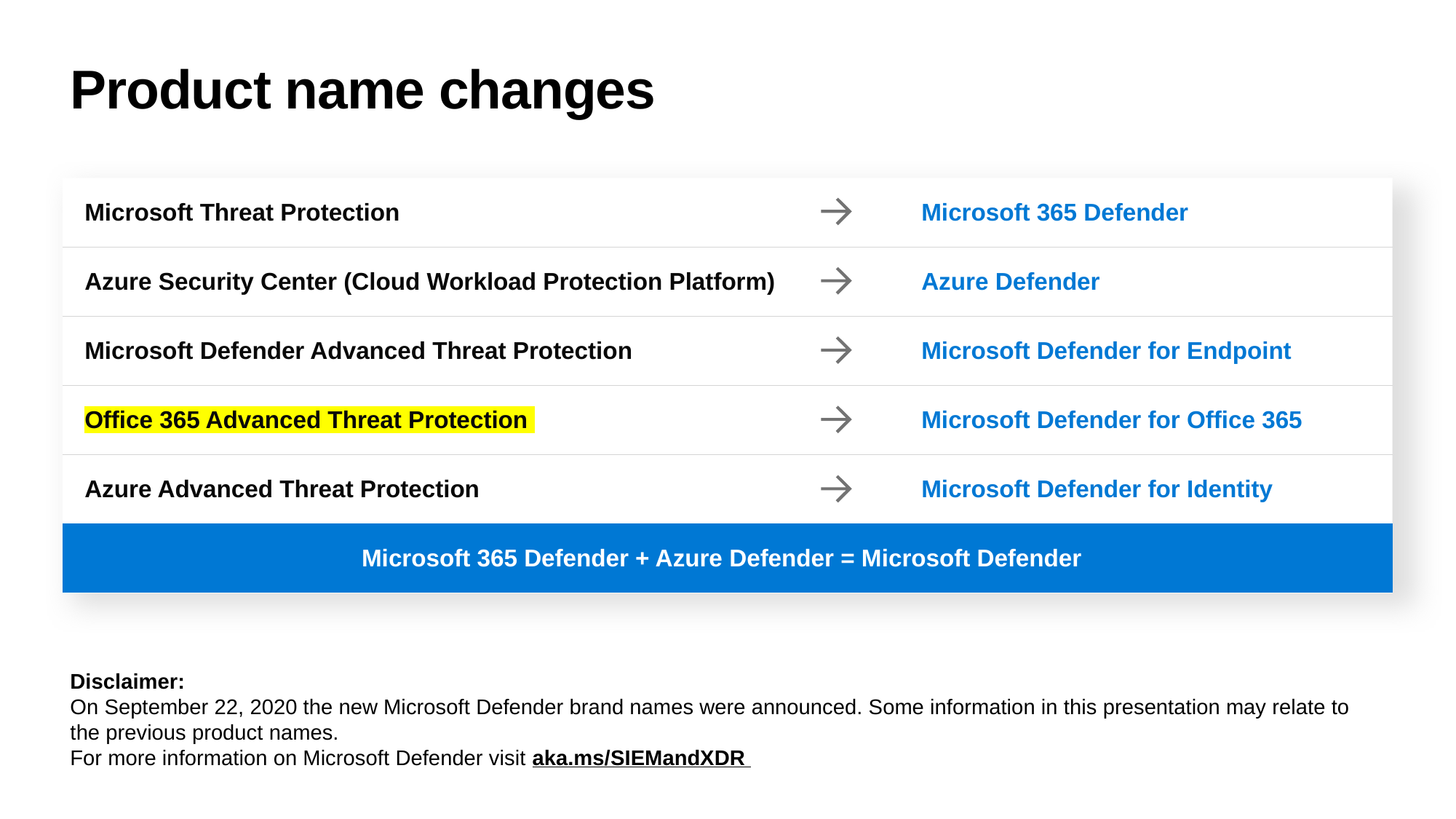

# Product name changes

| Microsoft Threat Protection | Microsoft 365 Defender |
| --- | --- |
| Azure Security Center (Cloud Workload Protection Platform) | Azure Defender |
| Microsoft Defender Advanced Threat Protection | Microsoft Defender for Endpoint |
| Office 365 Advanced Threat Protection | Microsoft Defender for Office 365 |
| Azure Advanced Threat Protection | Microsoft Defender for Identity |
| Microsoft 365 Defender + Azure Defender = Microsoft Defender |  |

Disclaimer:
On September 22, 2020 the new Microsoft Defender brand names were announced. Some information in this presentation may relate to the previous product names.
For more information on Microsoft Defender visit aka.ms/SIEMandXDR